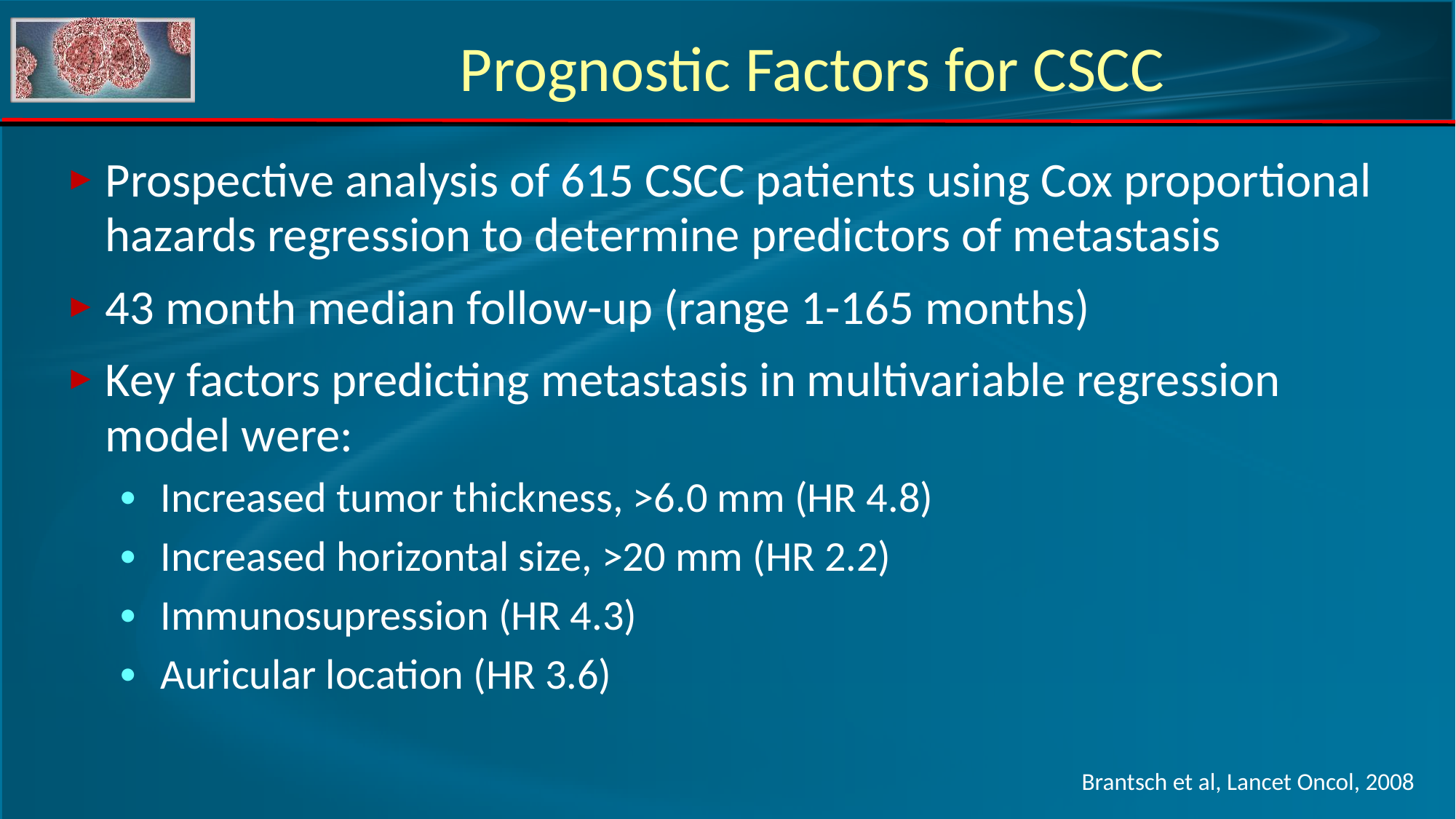

Prognostic Factors for CSCC
Prospective analysis of 615 CSCC patients using Cox proportional hazards regression to determine predictors of metastasis
43 month median follow-up (range 1-165 months)
Key factors predicting metastasis in multivariable regression model were:
Increased tumor thickness, >6.0 mm (HR 4.8)
Increased horizontal size, >20 mm (HR 2.2)
Immunosupression (HR 4.3)
Auricular location (HR 3.6)
Brantsch et al, Lancet Oncol, 2008